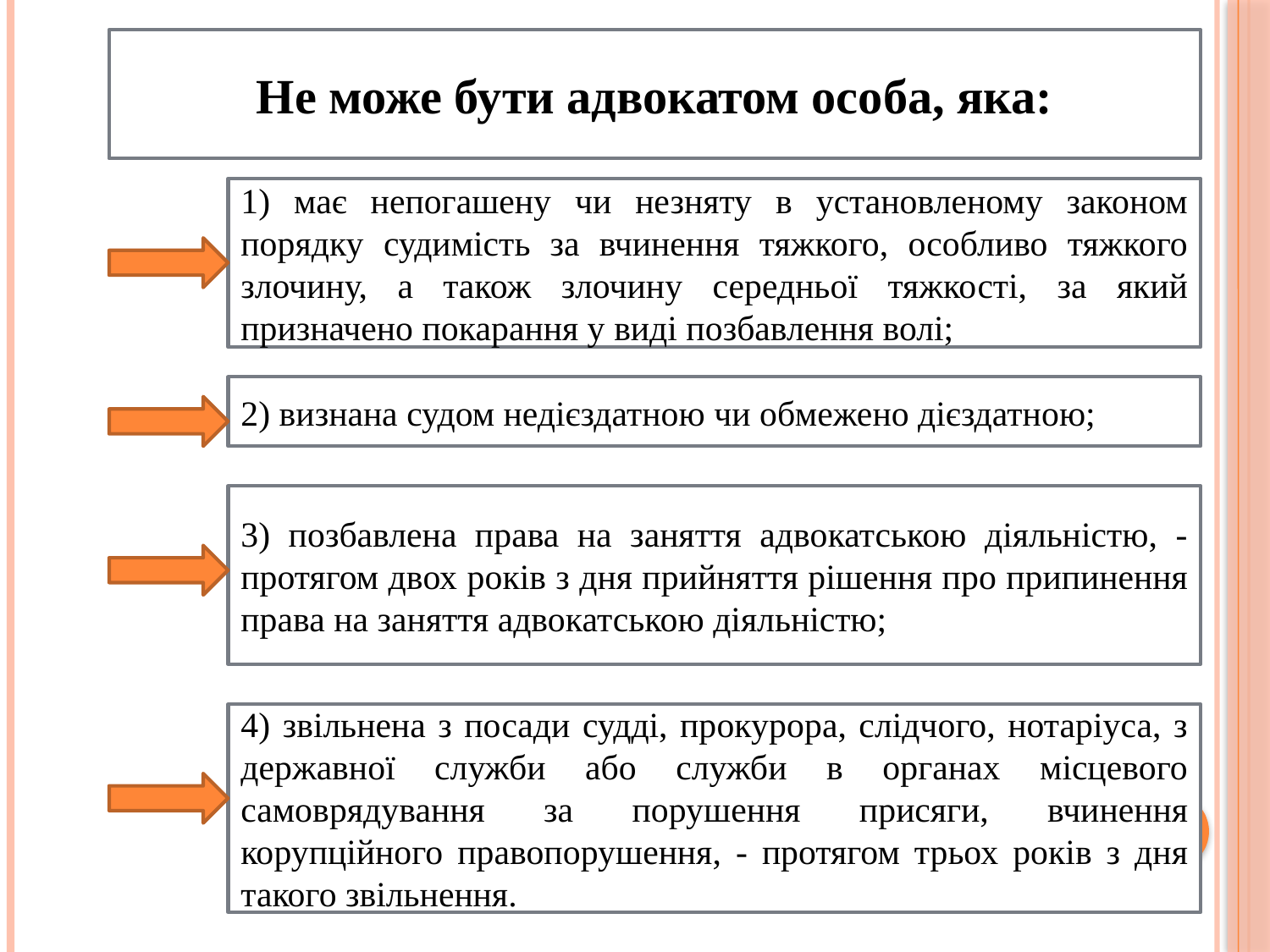

Не може бути адвокатом особа, яка:
1) має непогашену чи незняту в установленому законом порядку судимість за вчинення тяжкого, особливо тяжкого злочину, а також злочину середньої тяжкості, за який призначено покарання у виді позбавлення волі;

2) визнана судом недієздатною чи обмежено дієздатною;

3) позбавлена права на заняття адвокатською діяльністю, - протягом двох років з дня прийняття рішення про припинення права на заняття адвокатською діяльністю;

4) звільнена з посади судді, прокурора, слідчого, нотаріуса, з державної служби або служби в органах місцевого самоврядування за порушення присяги, вчинення корупційного правопорушення, - протягом трьох років з дня такого звільнення.